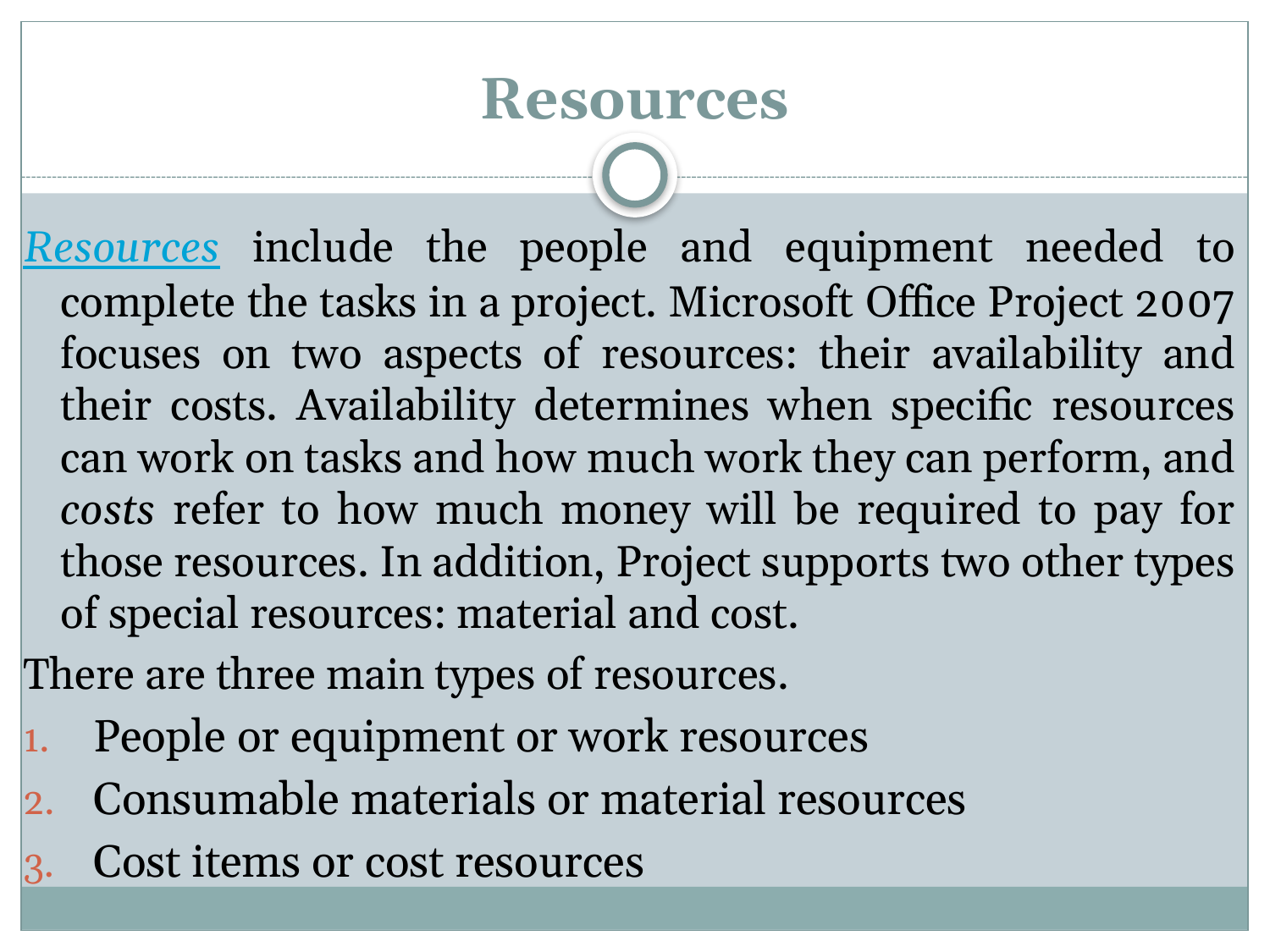

# Resources
Resources include the people and equipment needed to complete the tasks in a project. Microsoft Office Project 2007 focuses on two aspects of resources: their availability and their costs. Availability determines when specific resources can work on tasks and how much work they can perform, and costs refer to how much money will be required to pay for those resources. In addition, Project supports two other types of special resources: material and cost.
There are three main types of resources.
People or equipment or work resources
Consumable materials or material resources
Cost items or cost resources